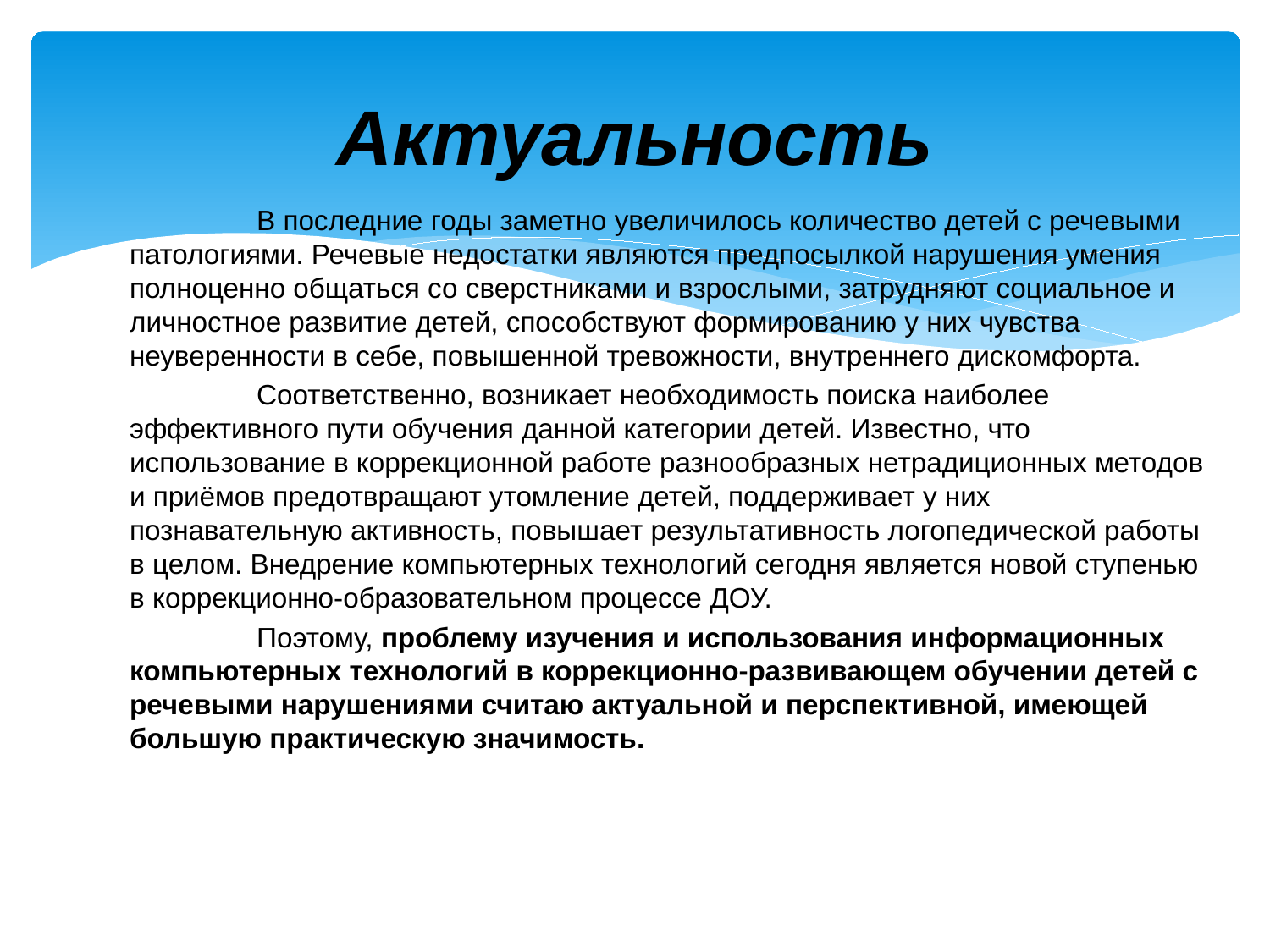

# Актуальность
	В последние годы заметно увеличилось количество детей с речевыми патологиями. Речевые недостатки являются предпосылкой нарушения умения полноценно общаться со сверстниками и взрослыми, затрудняют социальное и личностное развитие детей, способствуют формированию у них чувства неуверенности в себе, повышенной тревожности, внутреннего дискомфорта.
	Соответственно, возникает необходимость поиска наиболее эффективного пути обучения данной категории детей. Известно, что использование в коррекционной работе разнообразных нетрадиционных методов и приёмов предотвращают утомление детей, поддерживает у них познавательную активность, повышает результативность логопедической работы в целом. Внедрение компьютерных технологий сегодня является новой ступенью в коррекционно-образовательном процессе ДОУ.
	Поэтому, проблему изучения и использования информационных компьютерных технологий в коррекционно-развивающем обучении детей с речевыми нарушениями считаю актуальной и перспективной, имеющей большую практическую значимость.